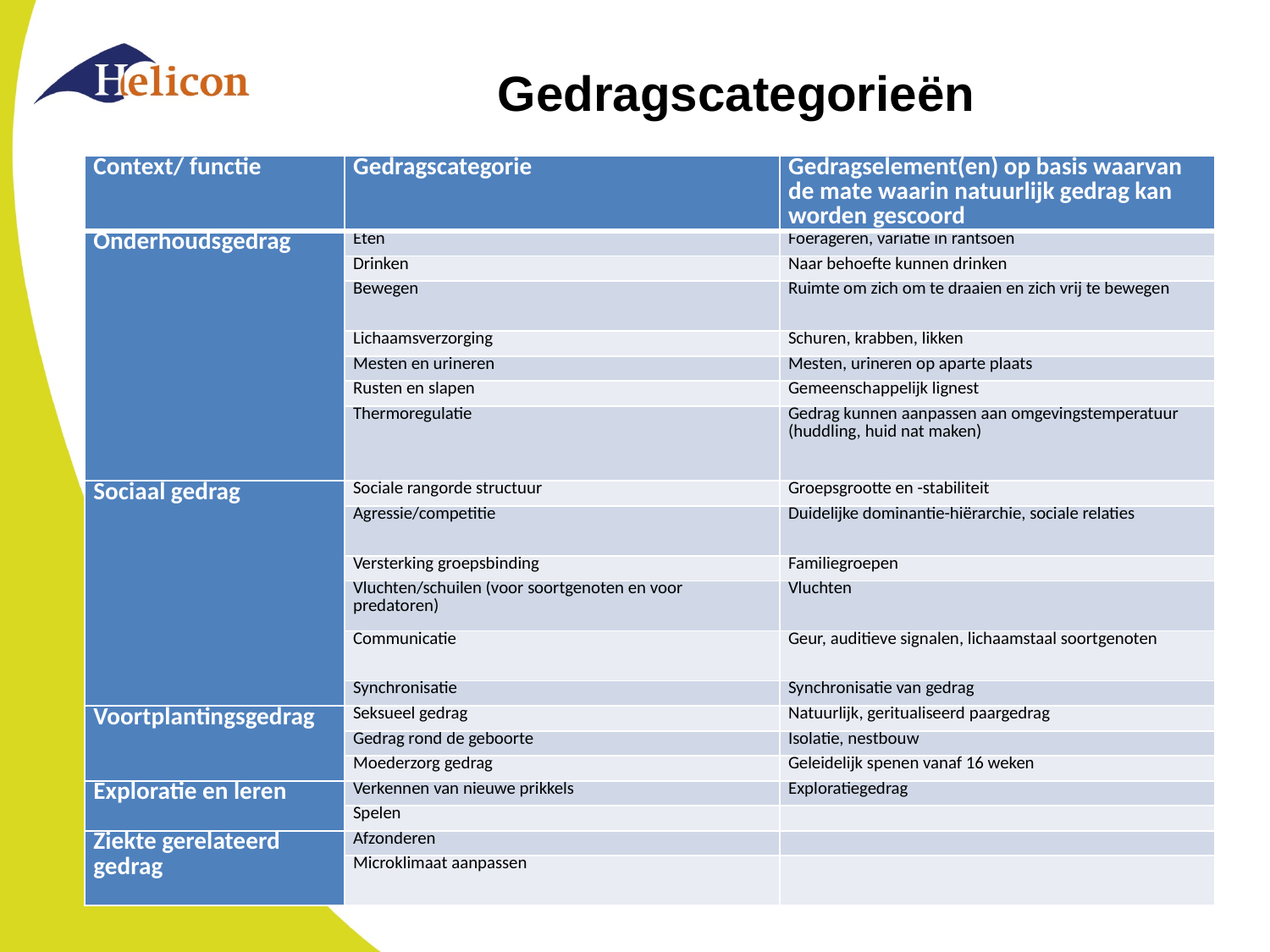

# Gedragscategorieën
| Context/ functie | Gedragscategorie | Gedragselement(en) op basis waarvan de mate waarin natuurlijk gedrag kan worden gescoord |
| --- | --- | --- |
| Onderhoudsgedrag | Eten | Foerageren, variatie in rantsoen |
|  | Drinken | Naar behoefte kunnen drinken |
|  | Bewegen | Ruimte om zich om te draaien en zich vrij te bewegen |
|  | Lichaamsverzorging | Schuren, krabben, likken |
|  | Mesten en urineren | Mesten, urineren op aparte plaats |
|  | Rusten en slapen | Gemeenschappelijk lignest |
|  | Thermoregulatie | Gedrag kunnen aanpassen aan omgevingstemperatuur (huddling, huid nat maken) |
| Sociaal gedrag | Sociale rangorde structuur | Groepsgrootte en -stabiliteit |
|  | Agressie/competitie | Duidelijke dominantie-hiërarchie, sociale relaties |
|  | Versterking groepsbinding | Familiegroepen |
|  | Vluchten/schuilen (voor soortgenoten en voor predatoren) | Vluchten |
|  | Communicatie | Geur, auditieve signalen, lichaamstaal soortgenoten |
|  | Synchronisatie | Synchronisatie van gedrag |
| Voortplantingsgedrag | Seksueel gedrag | Natuurlijk, geritualiseerd paargedrag |
|  | Gedrag rond de geboorte | Isolatie, nestbouw |
|  | Moederzorg gedrag | Geleidelijk spenen vanaf 16 weken |
| Exploratie en leren | Verkennen van nieuwe prikkels | Exploratiegedrag |
|  | Spelen |  |
| Ziekte gerelateerd gedrag | Afzonderen |  |
|  | Microklimaat aanpassen |  |